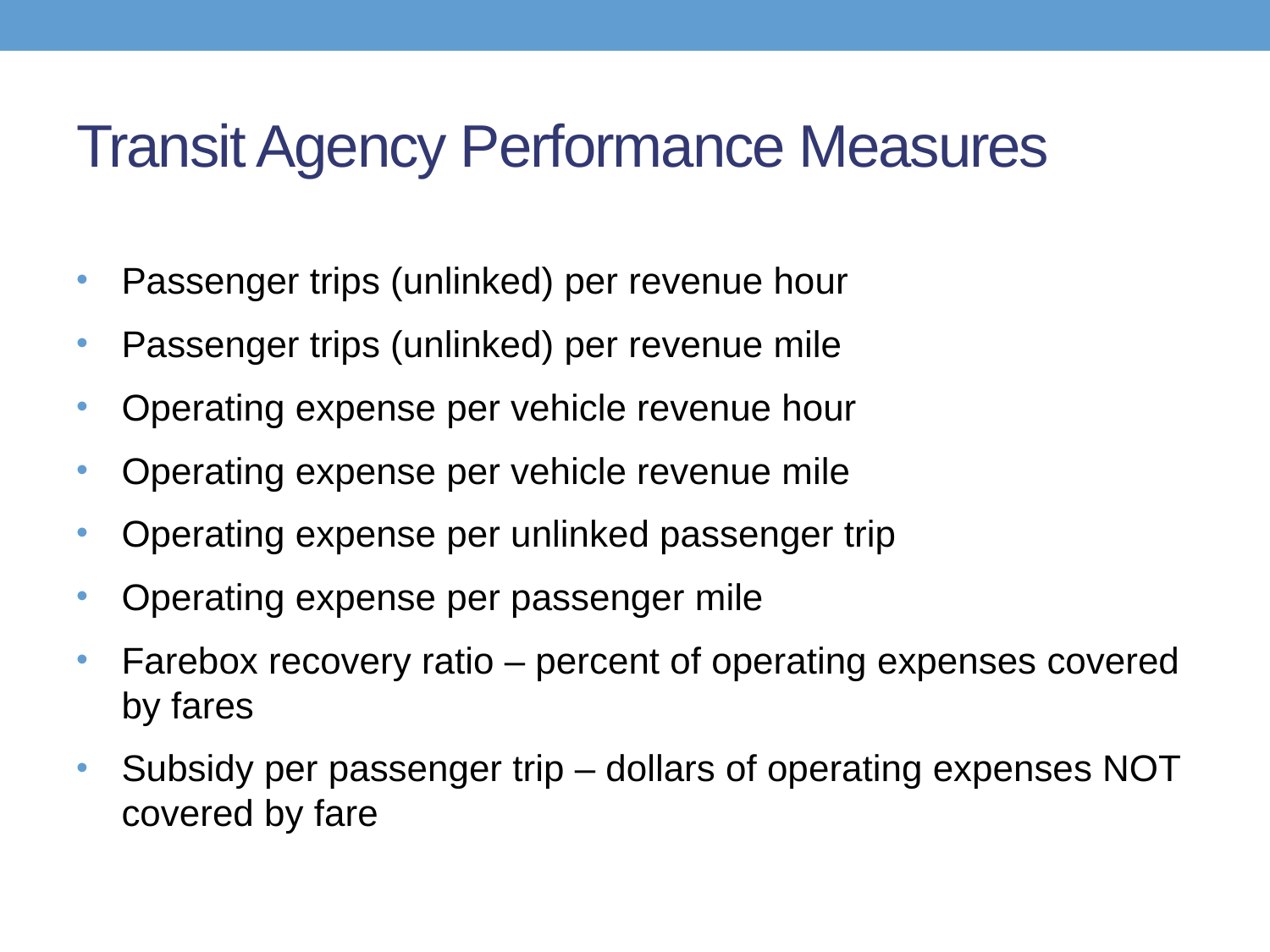

# Transit Agency Performance Measures
Passenger trips (unlinked) per revenue hour
Passenger trips (unlinked) per revenue mile
Operating expense per vehicle revenue hour
Operating expense per vehicle revenue mile
Operating expense per unlinked passenger trip
Operating expense per passenger mile
Farebox recovery ratio – percent of operating expenses covered by fares
Subsidy per passenger trip – dollars of operating expenses NOT covered by fare